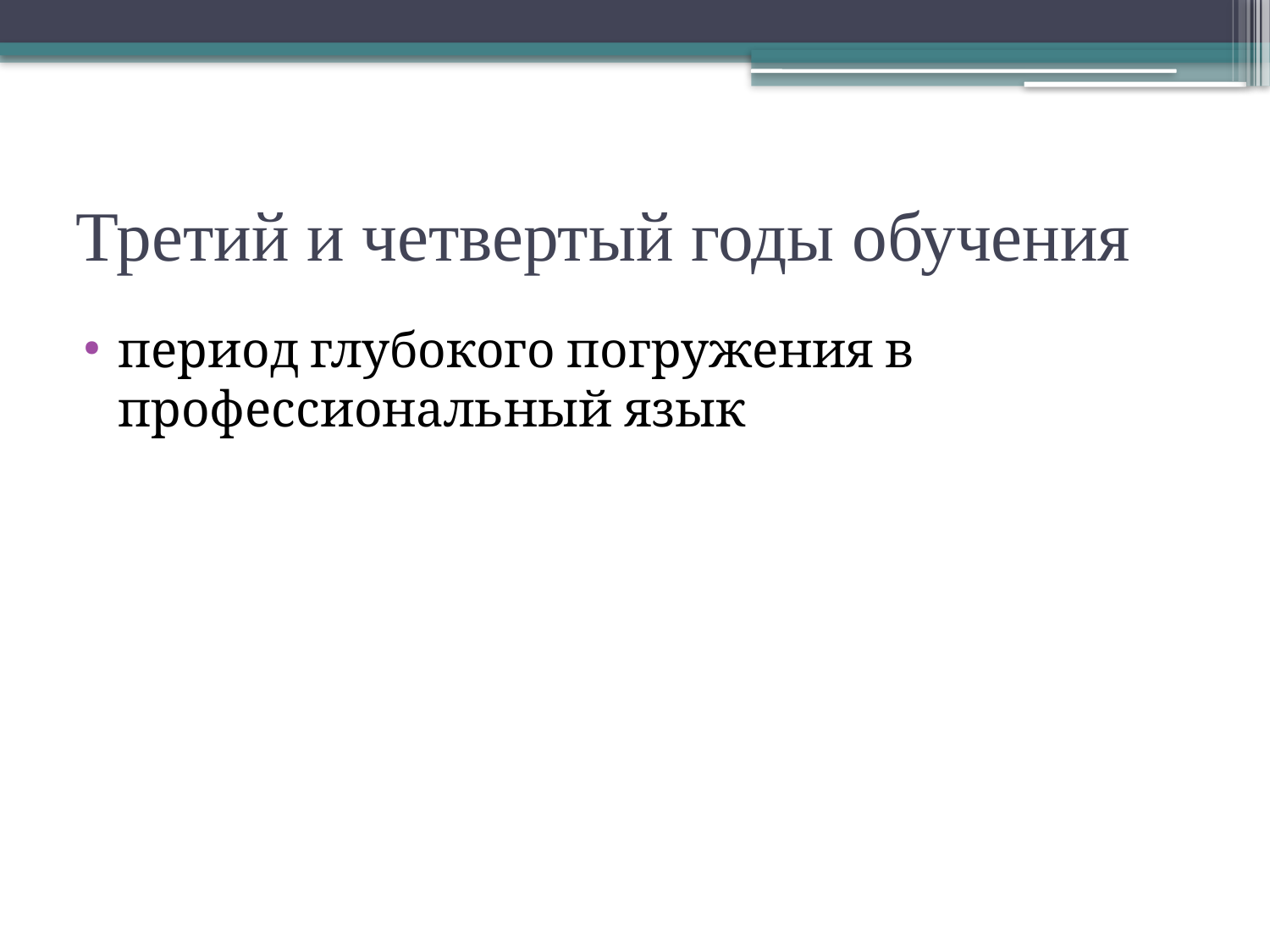

# Третий и четвертый годы обучения
период глубокого погружения в профессиональный язык